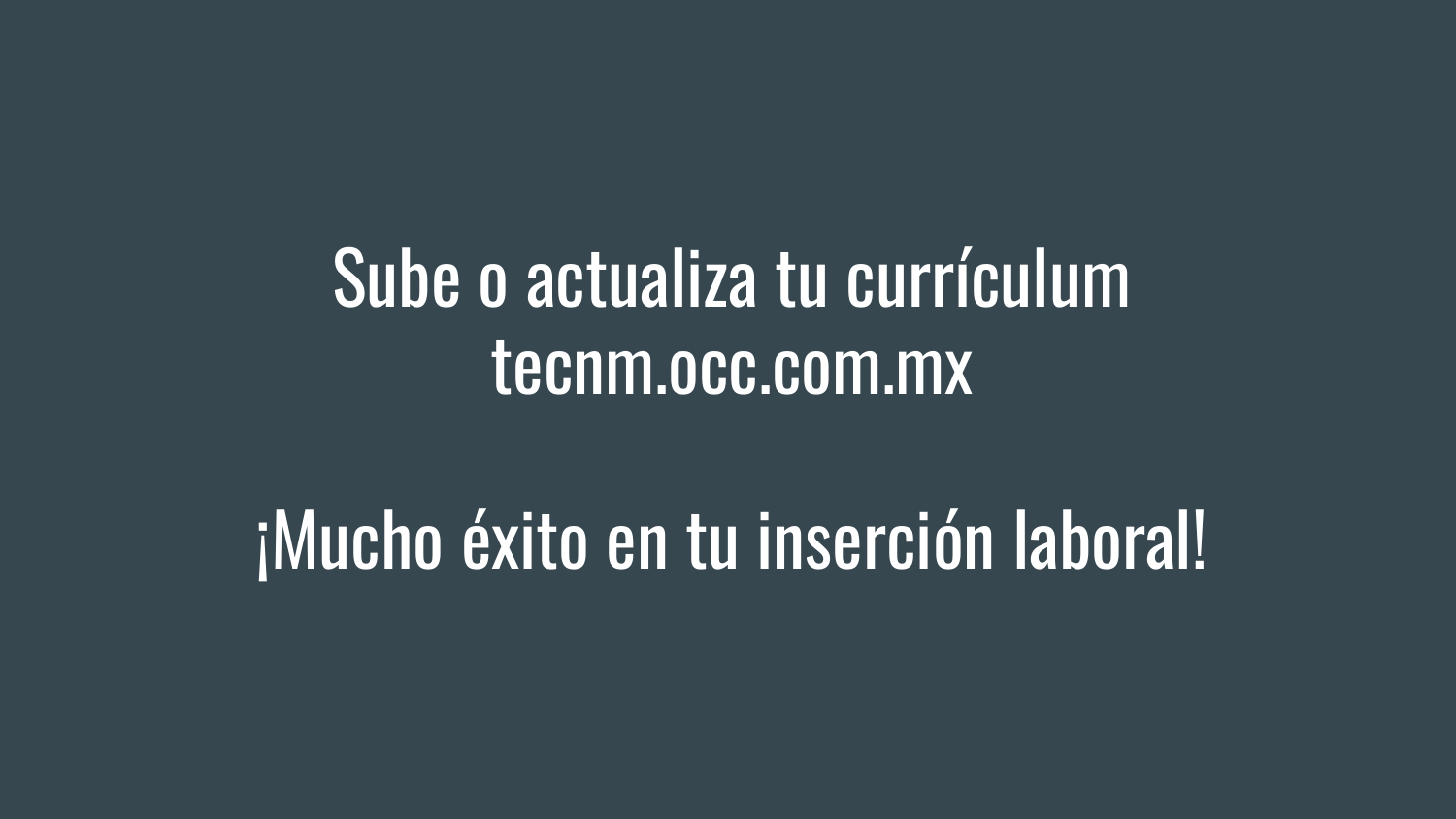

# Sube o actualiza tu currículum
tecnm.occ.com.mx

¡Mucho éxito en tu inserción laboral!